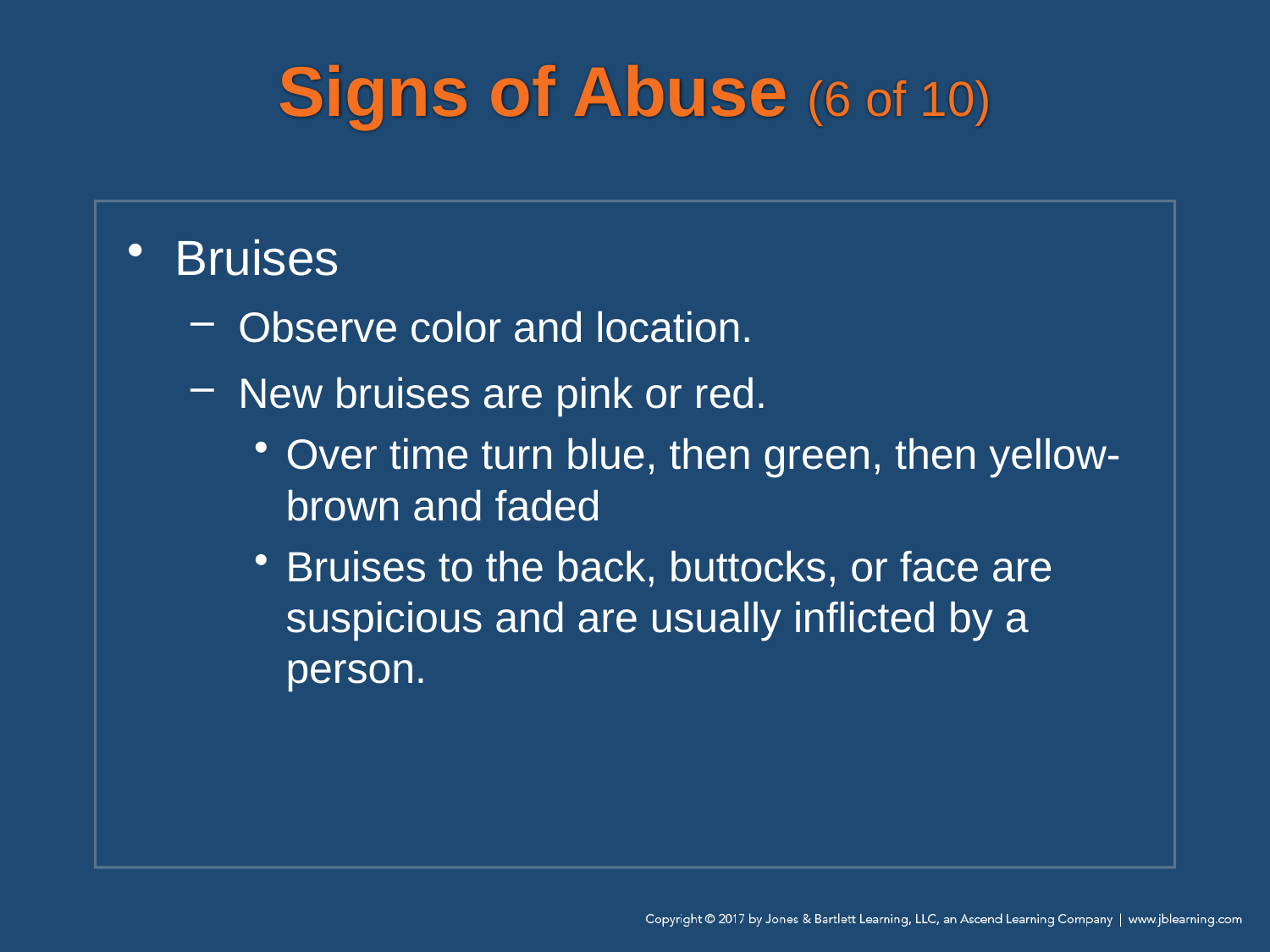

# Signs of Abuse (6 of 10)
Bruises
Observe color and location.
New bruises are pink or red.
Over time turn blue, then green, then yellow-brown and faded
Bruises to the back, buttocks, or face are suspicious and are usually inflicted by a person.